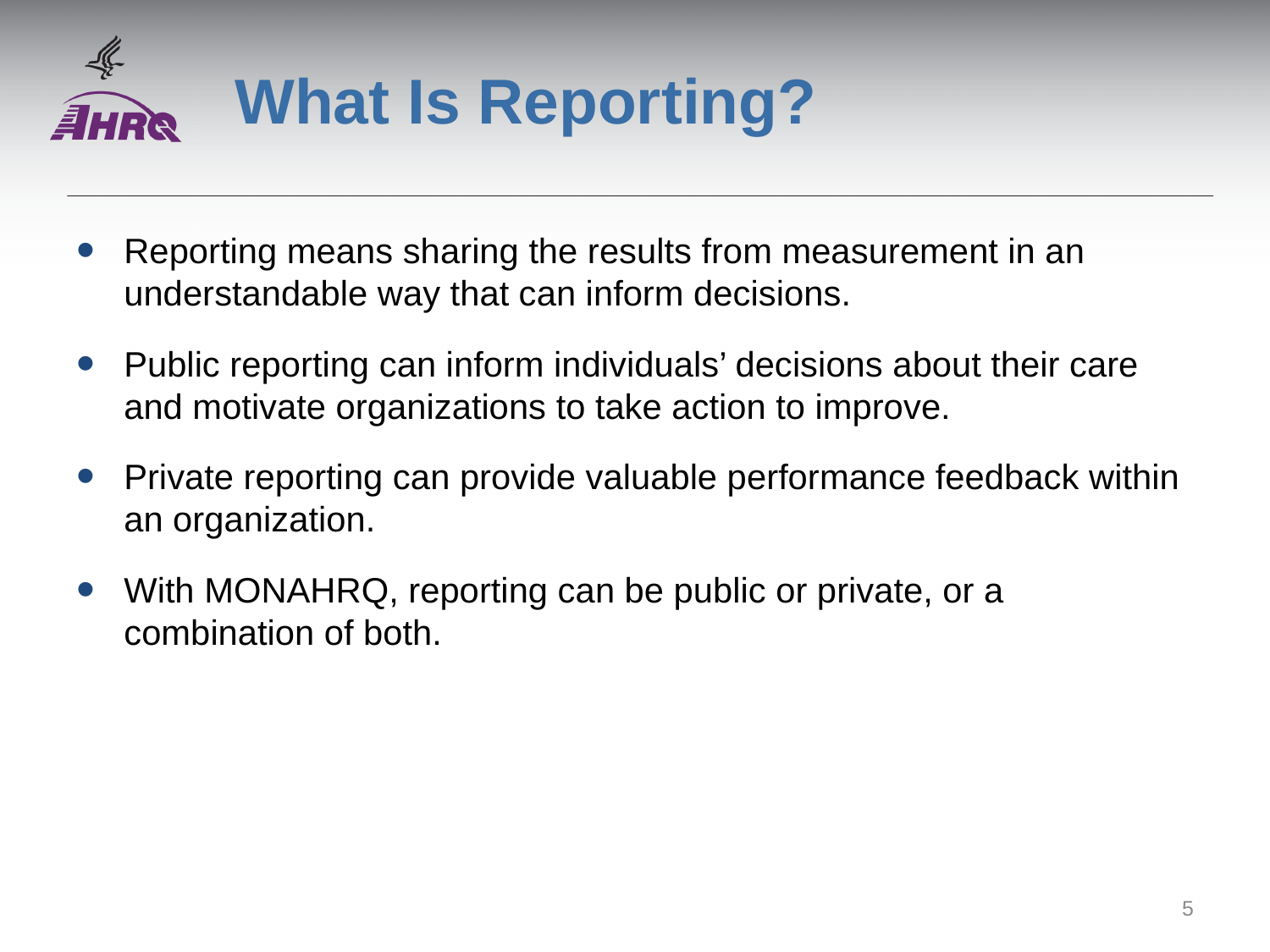

# What Is Reporting?
Reporting means sharing the results from measurement in an understandable way that can inform decisions.
Public reporting can inform individuals’ decisions about their care and motivate organizations to take action to improve.
Private reporting can provide valuable performance feedback within an organization.
With MONAHRQ, reporting can be public or private, or a combination of both.
5